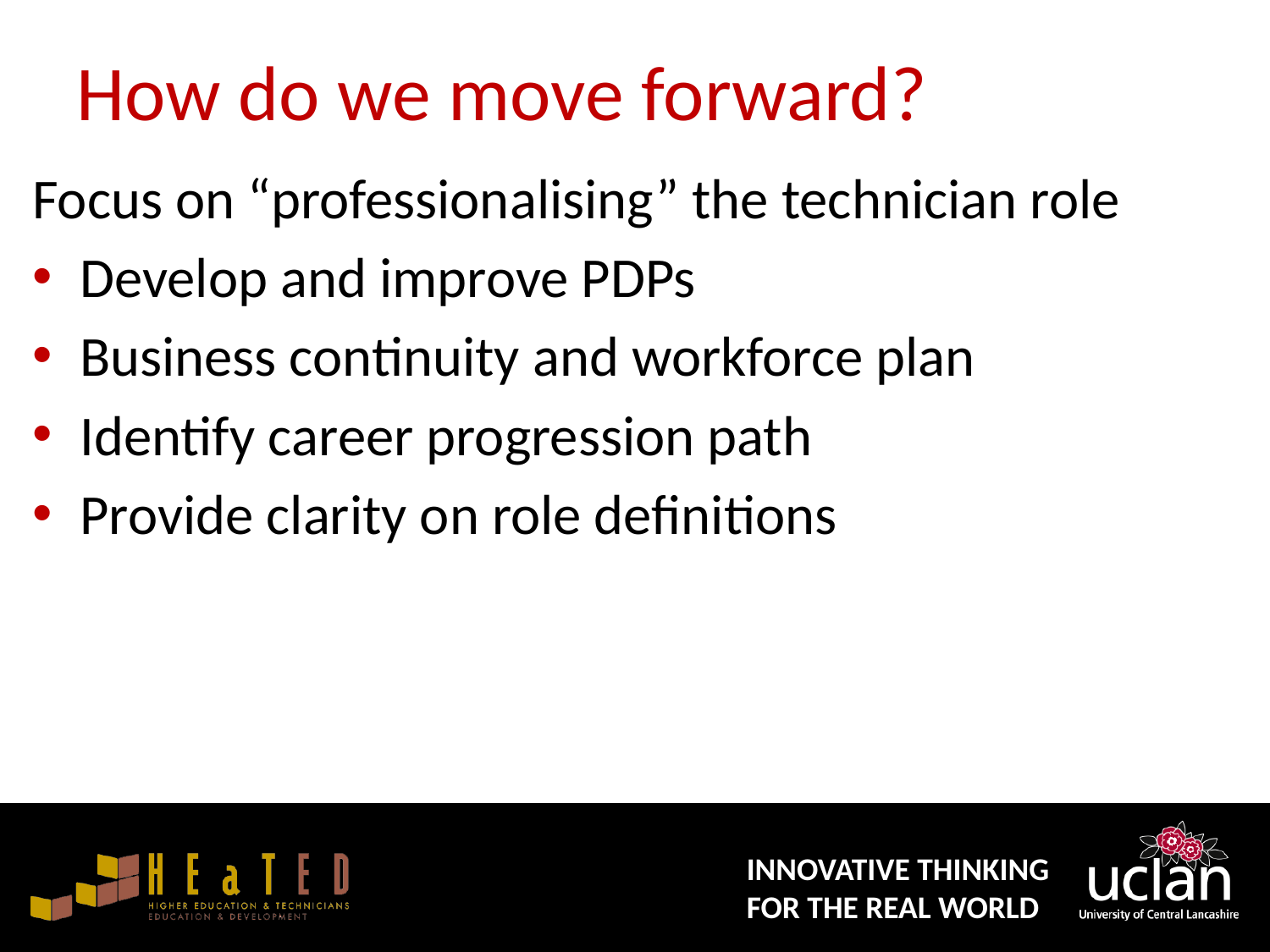

# How do we move forward?
Focus on “professionalising” the technician role
Develop and improve PDPs
Business continuity and workforce plan
Identify career progression path
Provide clarity on role definitions